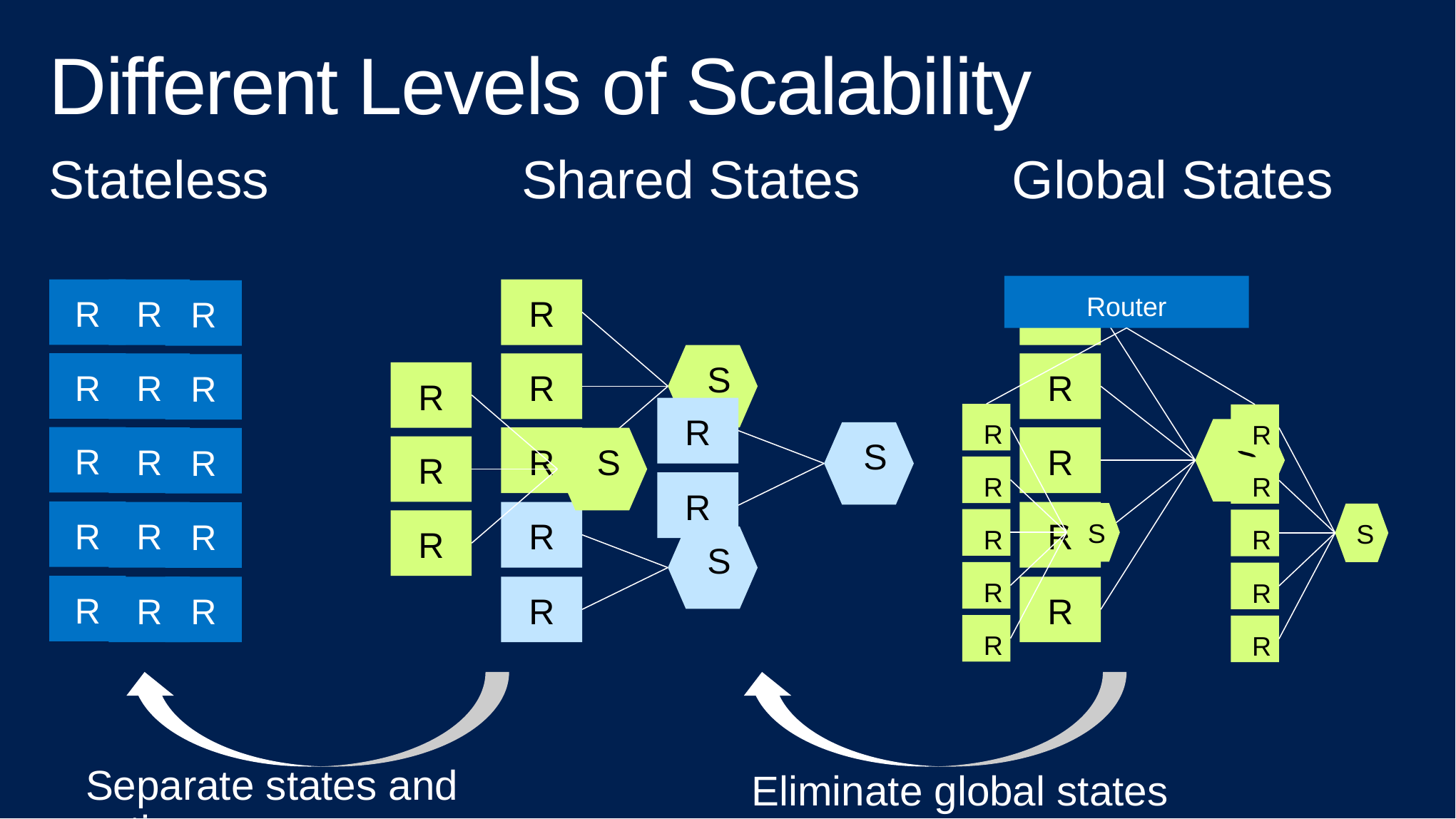

# Different Levels of Scalability
Stateless 		   Shared States		Global States
Router
R
R
S
R
R
R
R
R
S
R
R
R
R
R
R
R
R
R
R
R
R
R
R
R
R
R
R
R
S
R
R
R
S
R
R
R
S
R
R
R
R
S
R
R
R
S
R

Separate states and actions
Eliminate global states